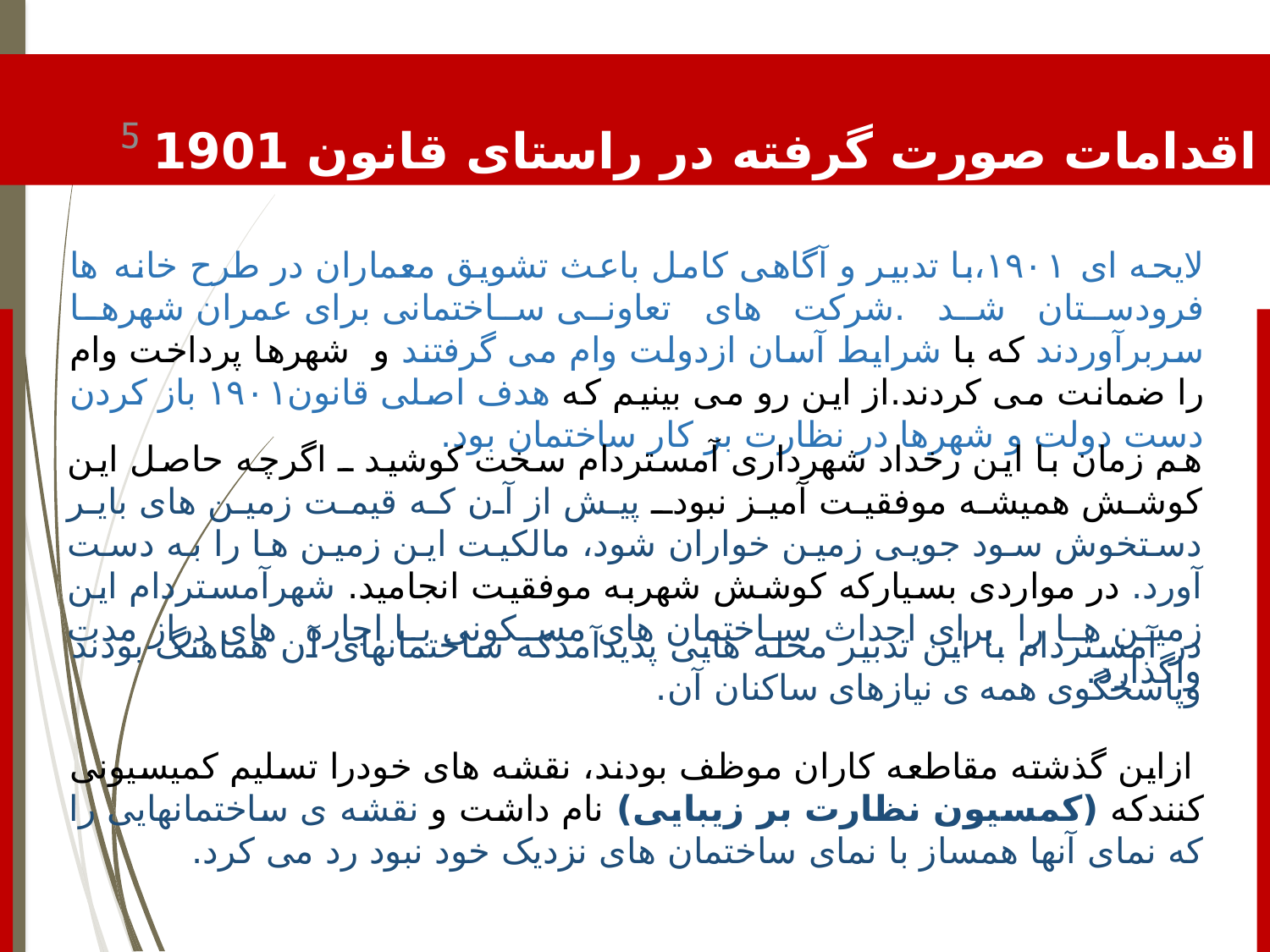

اقدامات صورت گرفته در راستای قانون 1901
5
لایحه ای ۱۹۰۱،با تدبیر و آگاهی کامل باعث تشویق معماران در طرح خانه ها فرودستان شد .شرکت های   تعاونی ساختمانی برای عمران شهرها سربرآوردند که با شرایط آسان ازدولت وام می گرفتند و  شهرها پرداخت وام را ضمانت می کردند.از این رو می بینیم که هدف اصلی قانون۱۹۰۱ باز کردن دست دولت و شهرها در نظارت بر کار ساختمان بود.

هم زمان با این رخداد شهرداری آمستردام سخت کوشید ـ اگرچه حاصل این کوشش همیشه موفقیت آمیز نبودـ پیش از آن که قیمت زمین های بایر دستخوش سود جویی زمین خواران شود، مالکیت این زمین ها را به دست آورد. در مواردی بسیارکه کوشش شهربه موفقیت انجامید. شهرآمستردام این زمین ها را  برای احداث ساختمان های مسکونی با اجاره های دراز مدت واگذارد.

در آمستردام با این تدبیر محله هایی پدیدآمدکه ساختمانهای آن هماهنگ بودند وپاسخگوی همه ی نیازهای ساکنان آن.
 ازاین گذشته مقاطعه کاران موظف بودند، نقشه های خودرا تسلیم کمیسیونی کنندکه (کمسیون نظارت بر زیبایی) نام داشت و نقشه ی ساختمانهایی را که نمای آنها همساز با نمای ساختمان های نزدیک خود نبود رد می کرد.